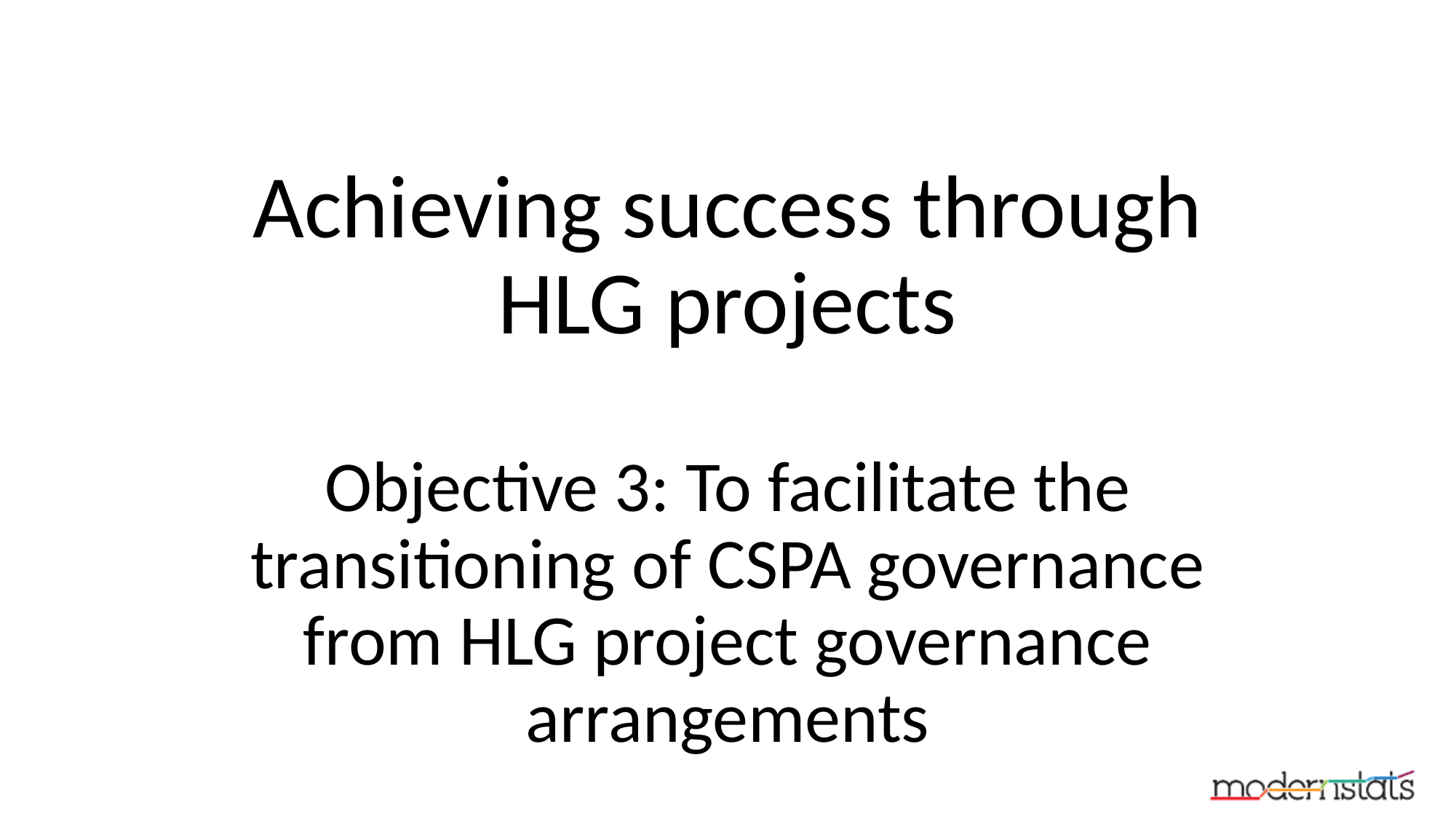

# Achieving success through HLG projects Objective 3: To facilitate the transitioning of CSPA governance from HLG project governance arrangements